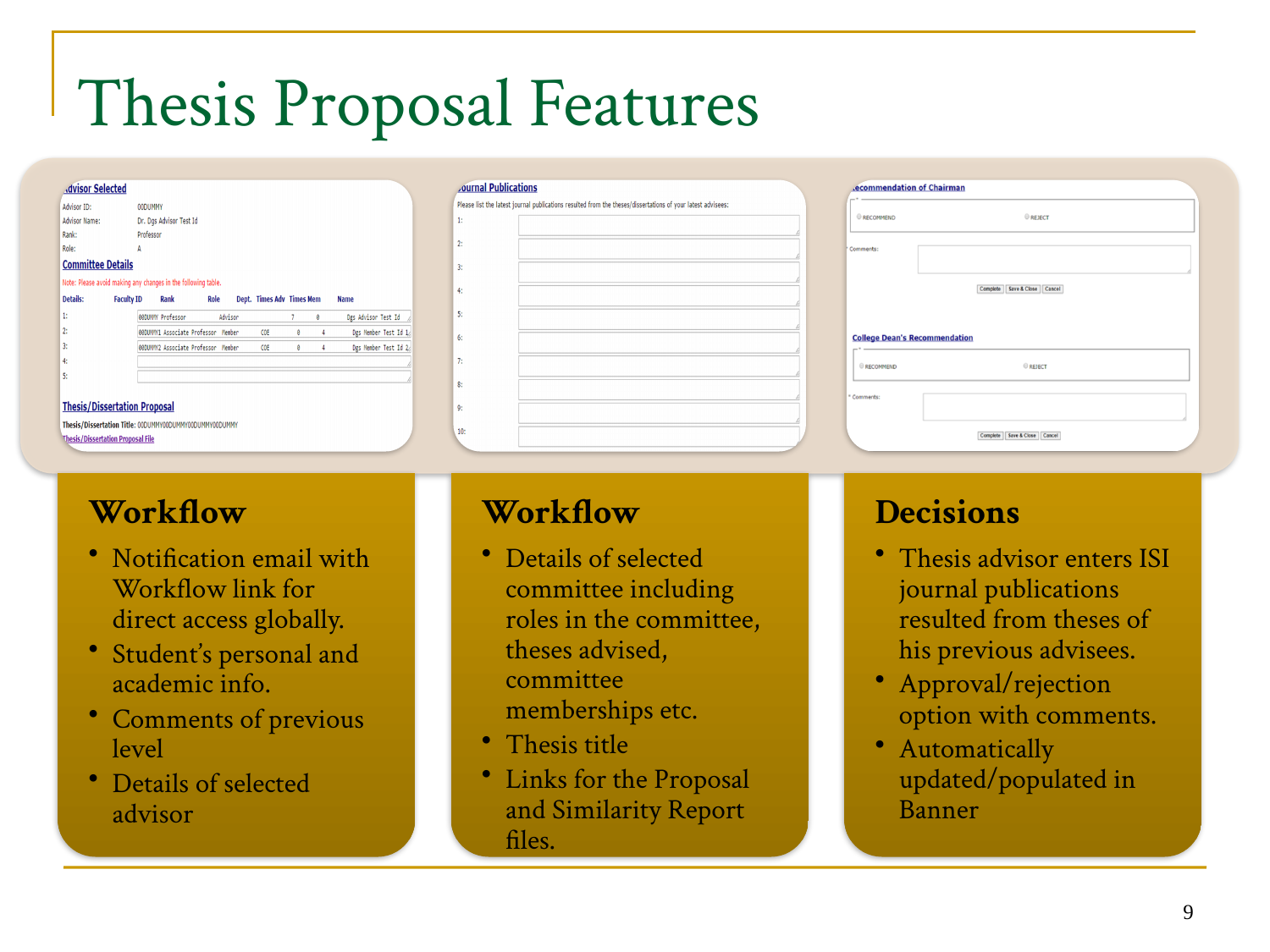

# Thesis Proposal Features
Workflow
Notification email with Workflow link for direct access globally.
Student’s personal and academic info.
Comments of previous level
Details of selected advisor
Workflow
Details of selected committee including roles in the committee, theses advised, committee memberships etc.
Thesis title
Links for the Proposal and Similarity Report files.
Decisions
Thesis advisor enters ISI journal publications resulted from theses of his previous advisees.
Approval/rejection option with comments.
Automatically updated/populated in Banner

9